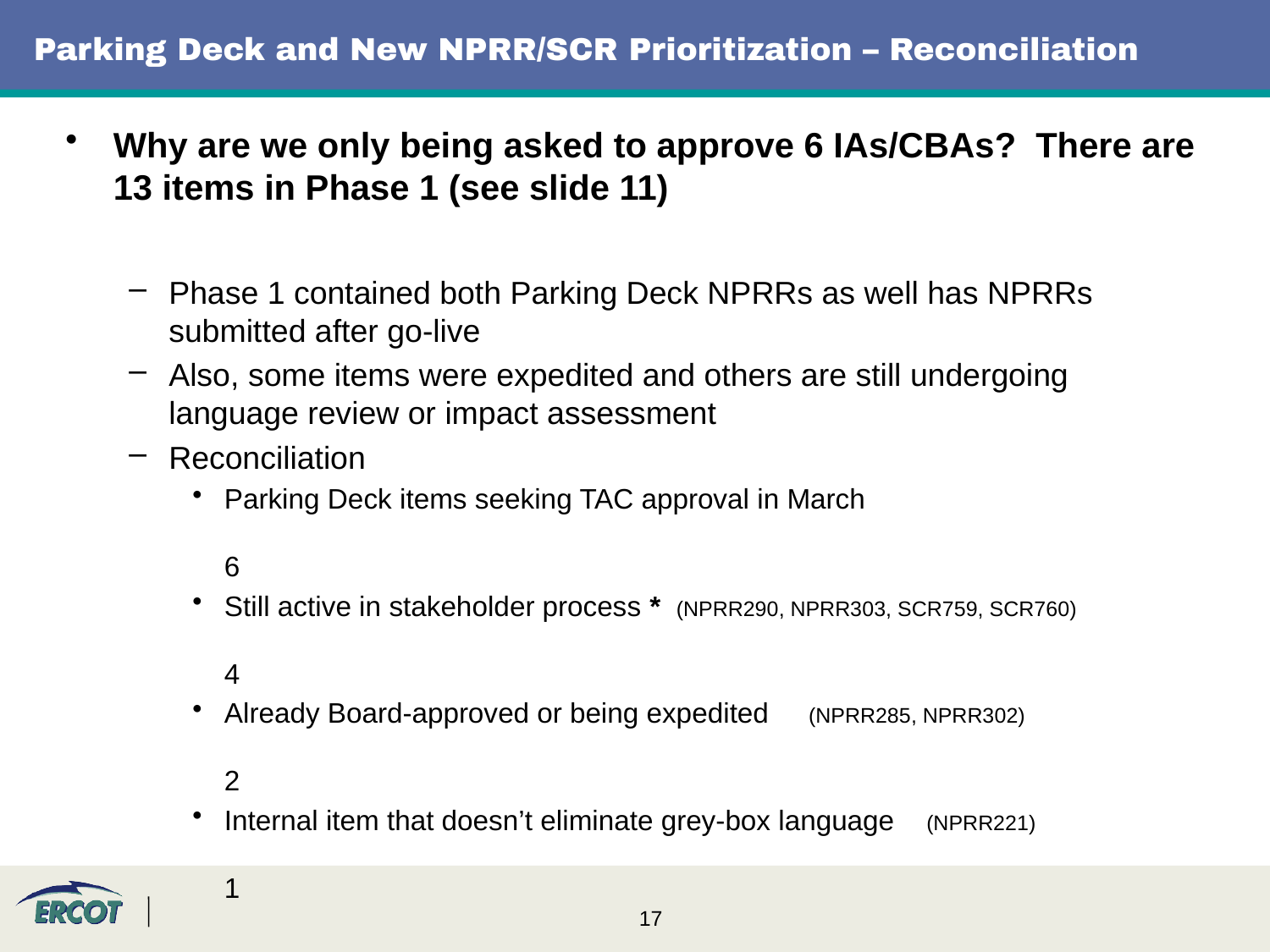

# Parking Deck and New NPRR/SCR Prioritization – Reconciliation
Why are we only being asked to approve 6 IAs/CBAs?  There are 13 items in Phase 1 (see slide 11)

Phase 1 contained both Parking Deck NPRRs as well has NPRRs submitted after go-live
Also, some items were expedited and others are still undergoing language review or impact assessment
Reconciliation
Parking Deck items seeking TAC approval in March	6
Still active in stakeholder process *  (NPRR290, NPRR303, SCR759, SCR760)	4
Already Board-approved or being expedited     (NPRR285, NPRR302)	2
Internal item that doesn’t eliminate grey-box language    (NPRR221)	1

Total	13

* These items will be considered by TAC during other March agenda items